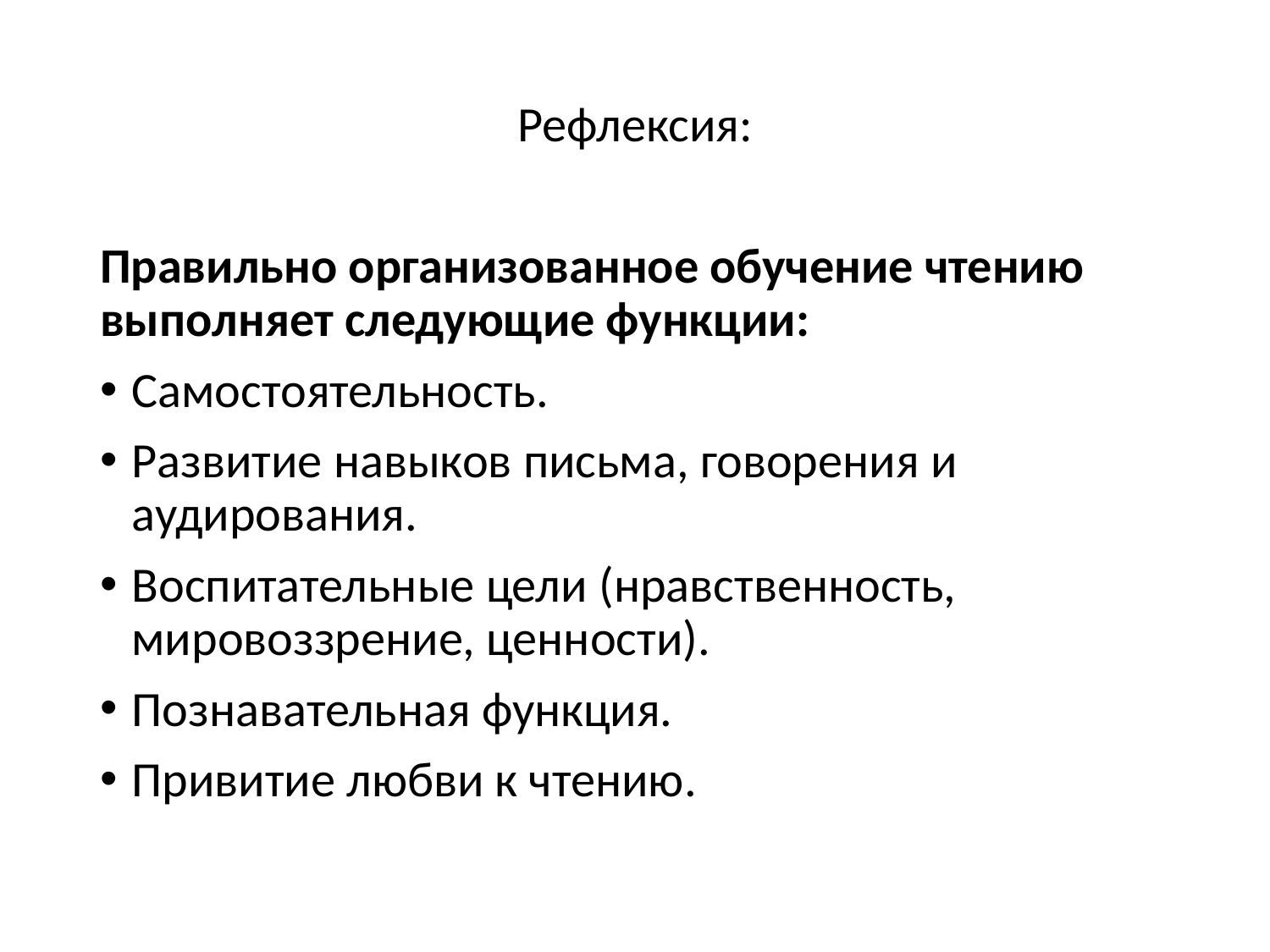

Рефлексия:

Правильно организованное обучение чтению выполняет следующие функции:
Самостоятельность.
Развитие навыков письма, говорения и аудирования.
Воспитательные цели (нравственность, мировоззрение, ценности).
Познавательная функция.
Привитие любви к чтению.